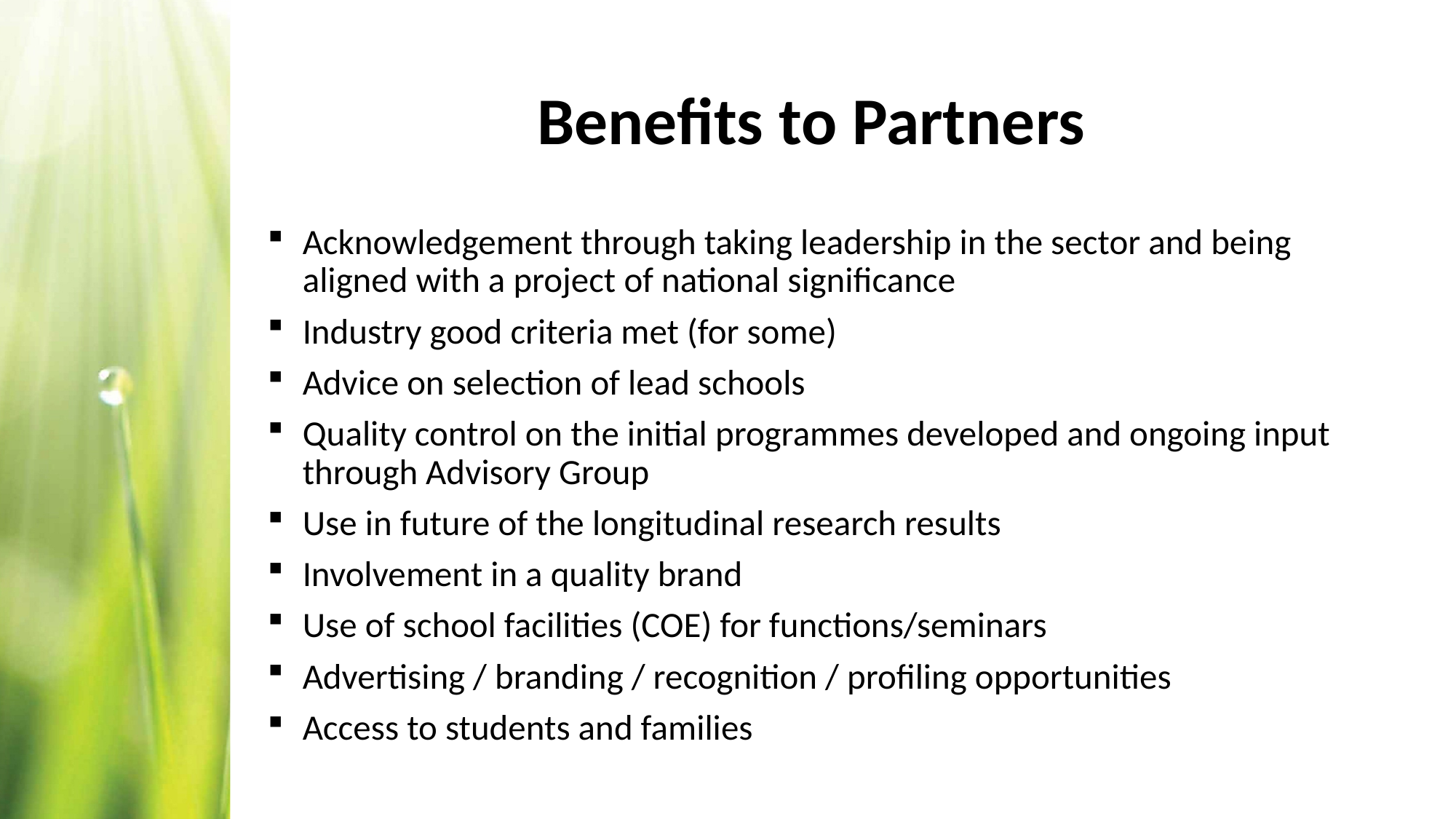

# Benefits to Partners
Acknowledgement through taking leadership in the sector and being aligned with a project of national significance
Industry good criteria met (for some)
Advice on selection of lead schools
Quality control on the initial programmes developed and ongoing input through Advisory Group
Use in future of the longitudinal research results
Involvement in a quality brand
Use of school facilities (COE) for functions/seminars
Advertising / branding / recognition / profiling opportunities
Access to students and families